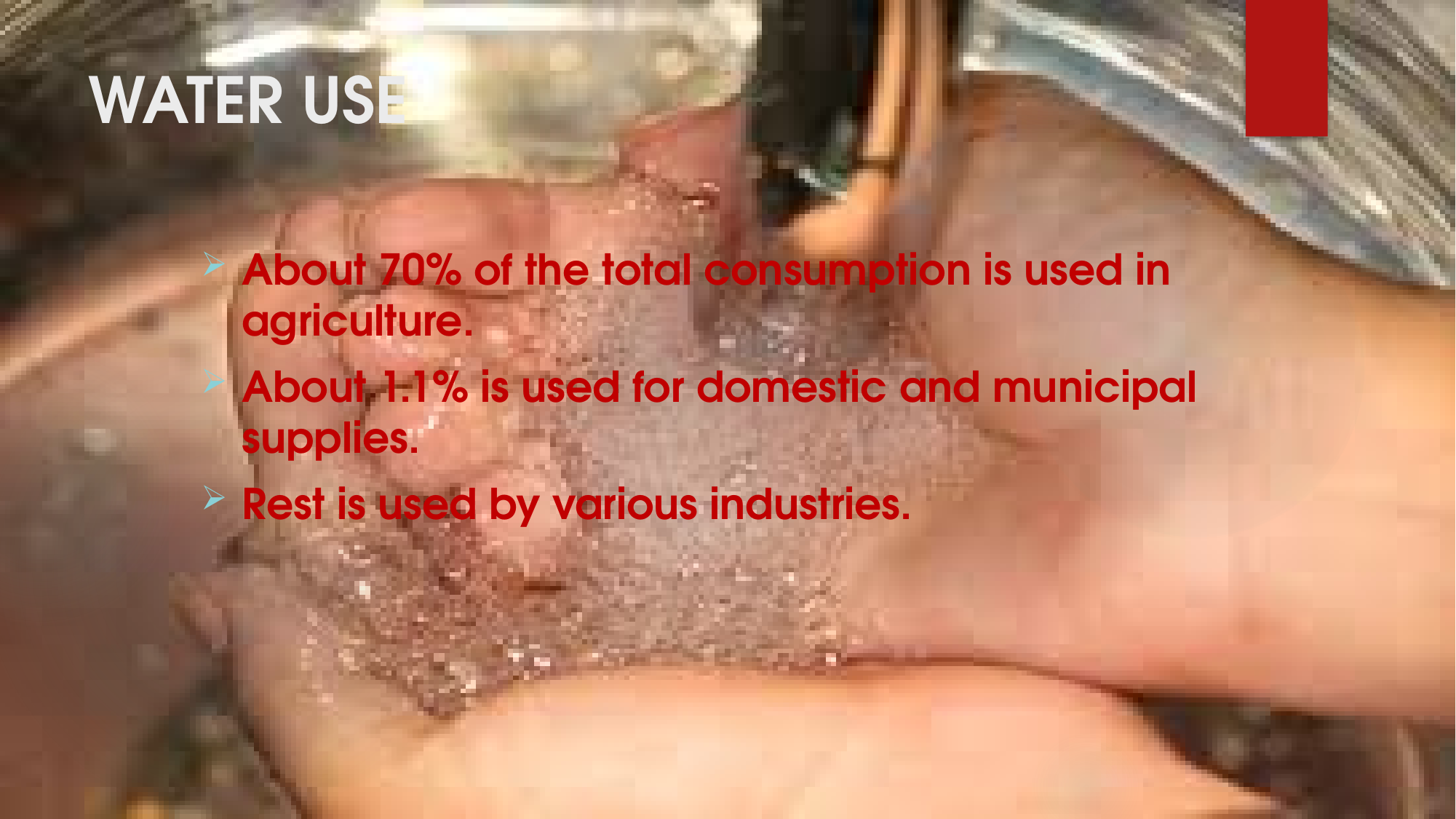

# WATER USE
About 70% of the total consumption is used in agriculture.
About 1.1% is used for domestic and municipal supplies.
Rest is used by various industries.